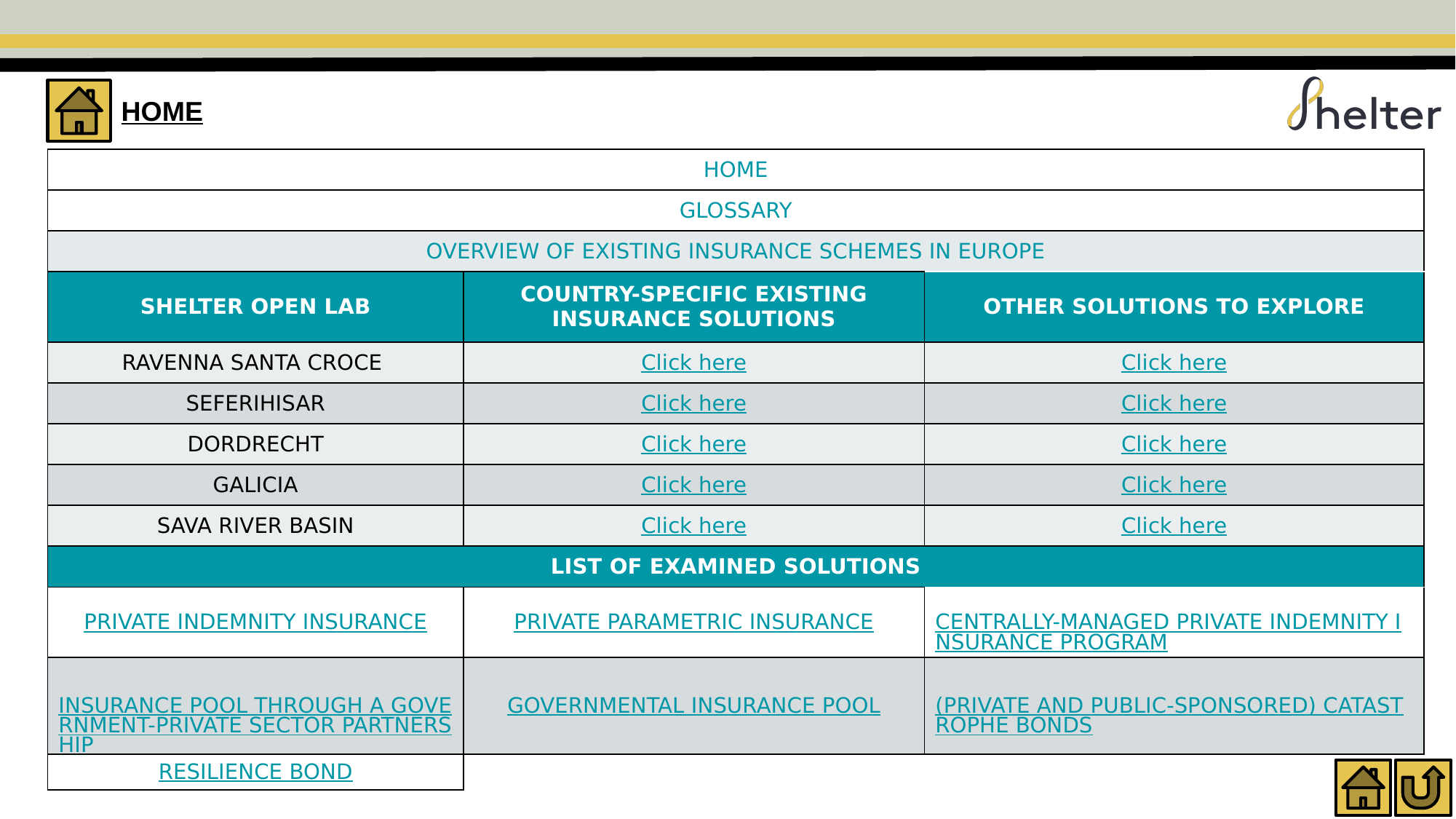

HOME
| HOME |  |  |
| --- | --- | --- |
| GLOSSARY |  |  |
| OVERVIEW OF EXISTING INSURANCE SCHEMES IN EUROPE |  |  |
| SHELTER OPEN LAB | COUNTRY-SPECIFIC EXISTING INSURANCE SOLUTIONS | OTHER SOLUTIONS TO EXPLORE |
| RAVENNA SANTA CROCE | Click here | Click here |
| SEFERIHISAR | Click here | Click here |
| DORDRECHT | Click here | Click here |
| GALICIA | Click here | Click here |
| SAVA RIVER BASIN | Click here | Click here |
| LIST OF EXAMINED SOLUTIONS |  |  |
| PRIVATE INDEMNITY INSURANCE | PRIVATE PARAMETRIC INSURANCE | CENTRALLY-MANAGED PRIVATE INDEMNITY INSURANCE PROGRAM |
| INSURANCE POOL THROUGH A GOVERNMENT-PRIVATE SECTOR PARTNERSHIP | GOVERNMENTAL INSURANCE POOL | (PRIVATE AND PUBLIC-SPONSORED) CATASTROPHE BONDS |
| RESILIENCE BOND |  |  |